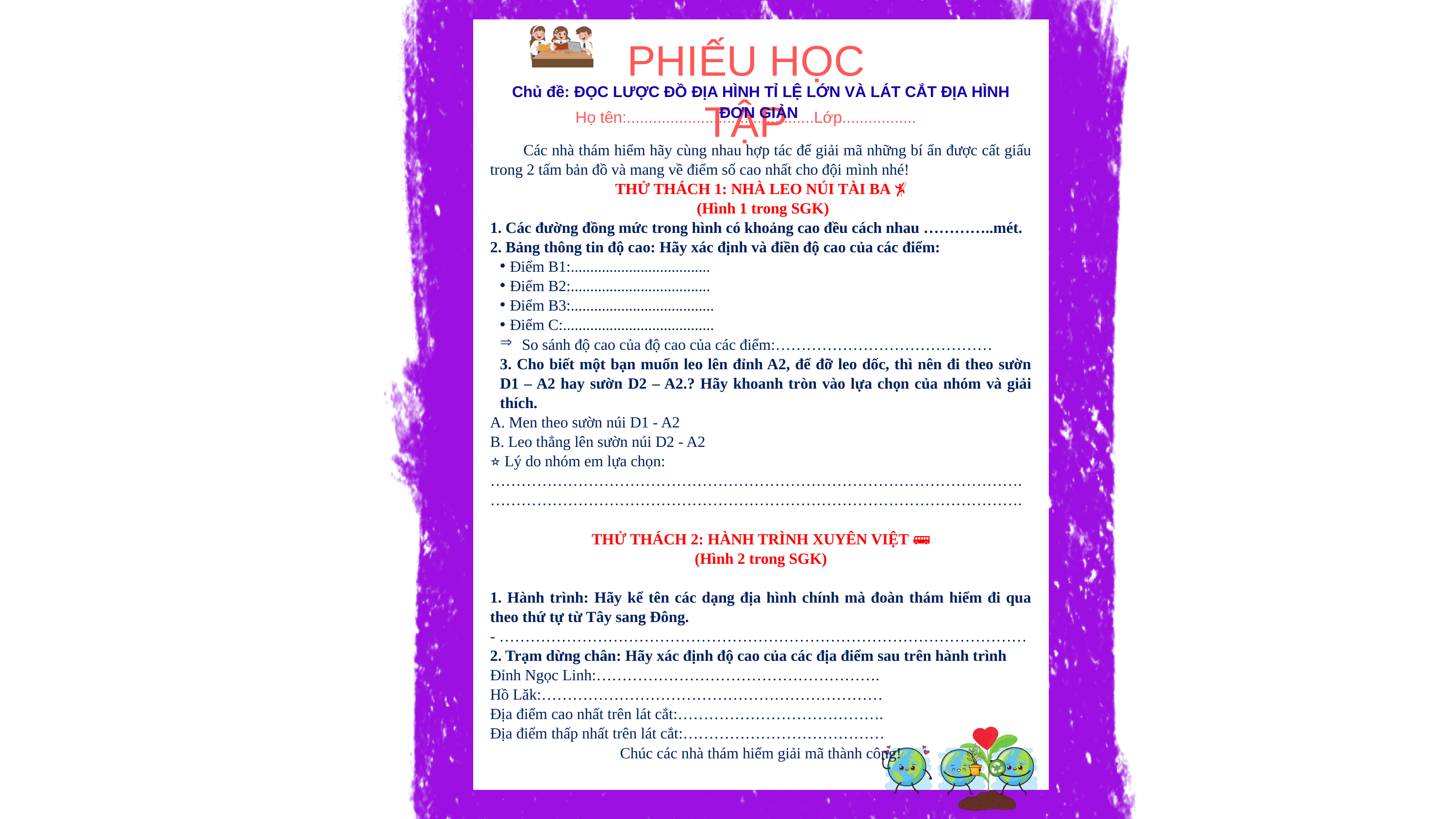

PHIẾU HỌC TẬP

Chủ đề: ĐỌC LƯỢC ĐỒ ĐỊA HÌNH TỈ LỆ LỚN VÀ LÁT CẮT ĐỊA HÌNH ĐƠN GIẢN
Họ tên:...........................................Lớp.................
         Các nhà thám hiểm hãy cùng nhau hợp tác để giải mã những bí ẩn được cất giấu trong 2 tấm bản đồ và mang về điểm số cao nhất cho đội mình nhé!
THỬ THÁCH 1: NHÀ LEO NÚI TÀI BA 🧗
 (Hình 1 trong SGK)
1. Các đường đồng mức trong hình có khoảng cao đều cách nhau …………..mét.
2. Bảng thông tin độ cao: Hãy xác định và điền độ cao của các điểm:
Điểm B1:....................................
Điểm B2:....................................
Điểm B3:.....................................
Điểm C:.......................................
So sánh độ cao của độ cao của các điểm:……………………………………
3. Cho biết một bạn muốn leo lên đỉnh A2, để đỡ leo dốc, thì nên đi theo sườn D1 – A2 hay sườn D2 – A2.? Hãy khoanh tròn vào lựa chọn của nhóm và giải thích.
A. Men theo sườn núi D1 - A2
B. Leo thẳng lên sườn núi D2 - A2
⭐ Lý do nhóm em lựa chọn:
………………………………………………………………………………………….
………………………………………………………………………………………….

THỬ THÁCH 2: HÀNH TRÌNH XUYÊN VIỆT 🚌
(Hình 2 trong SGK)

1. Hành trình: Hãy kể tên các dạng địa hình chính mà đoàn thám hiểm đi qua theo thứ tự từ Tây sang Đông.
- …………………………………………………………………………………………
2. Trạm dừng chân: Hãy xác định độ cao của các địa điểm sau trên hành trình
Đỉnh Ngọc Linh:……………………………………………….
Hồ Lăk:…………………………………………………………
Địa điểm cao nhất trên lát cắt:………………………………….
Địa điểm thấp nhất trên lát cắt:…………………………………
Chúc các nhà thám hiểm giải mã thành công!